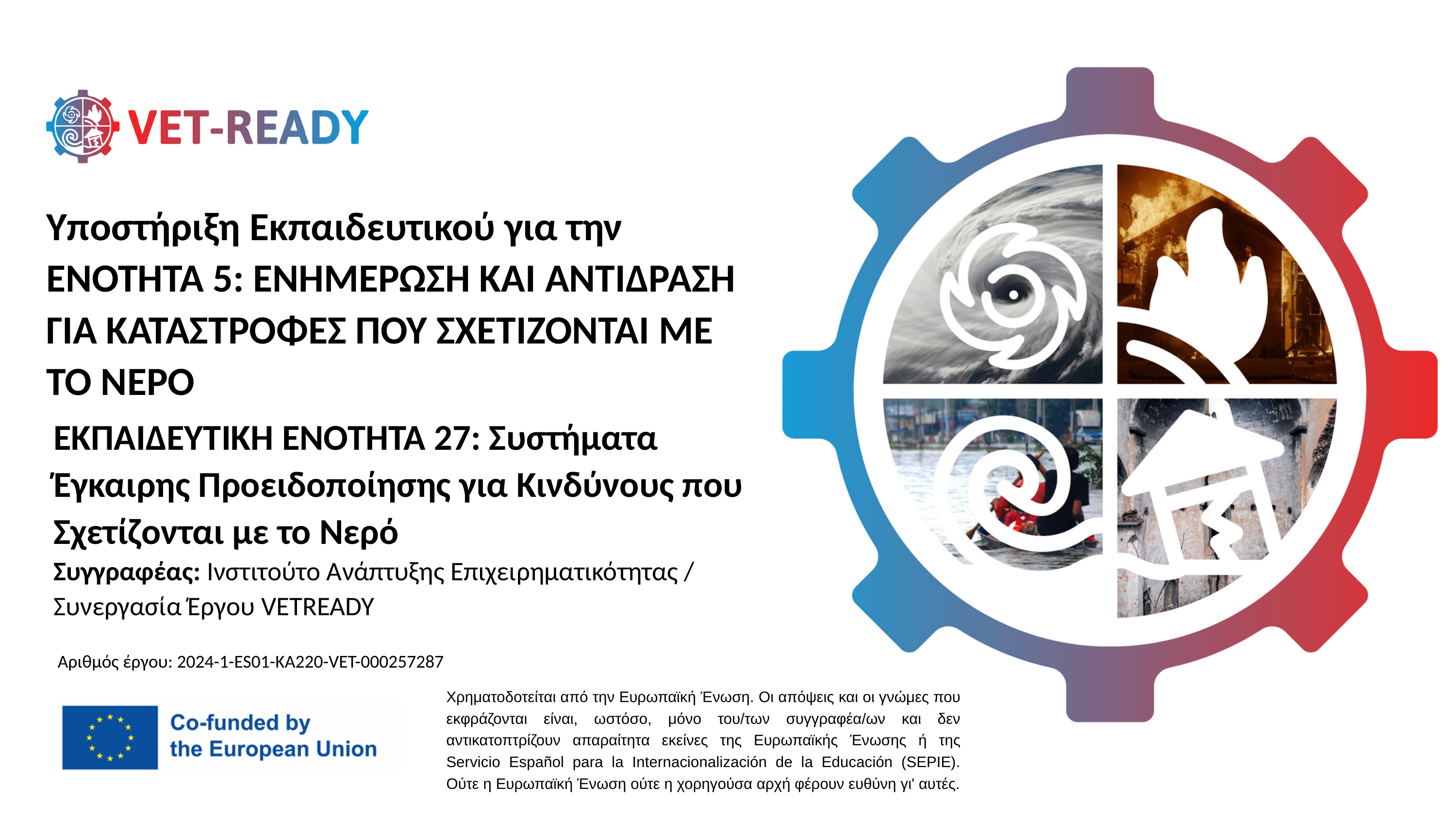

Υποστήριξη Εκπαιδευτικού για την ΕΝΟΤΗΤΑ 5: ΕΝΗΜΕΡΩΣΗ ΚΑΙ ΑΝΤΙΔΡΑΣΗ ΓΙΑ ΚΑΤΑΣΤΡΟΦΕΣ ΠΟΥ ΣΧΕΤΙΖΟΝΤΑΙ ΜΕ ΤΟ ΝΕΡΟ
ΕΚΠΑΙΔΕΥΤΙΚΗ ΕΝΟΤΗΤΑ 27: Συστήματα Έγκαιρης Προειδοποίησης για Κινδύνους που Σχετίζονται με το Νερό
Συγγραφέας: Ινστιτούτο Ανάπτυξης Επιχειρηματικότητας / Συνεργασία Έργου VETREADY
 Αριθμός έργου: 2024-1-ES01-KA220-VET-000257287
Χρηματοδοτείται από την Ευρωπαϊκή Ένωση. Οι απόψεις και οι γνώμες που εκφράζονται είναι, ωστόσο, μόνο του/των συγγραφέα/ων και δεν αντικατοπτρίζουν απαραίτητα εκείνες της Ευρωπαϊκής Ένωσης ή της Servicio Español para la Internacionalización de la Educación (SEPIE). Ούτε η Ευρωπαϊκή Ένωση ούτε η χορηγούσα αρχή φέρουν ευθύνη γι' αυτές.